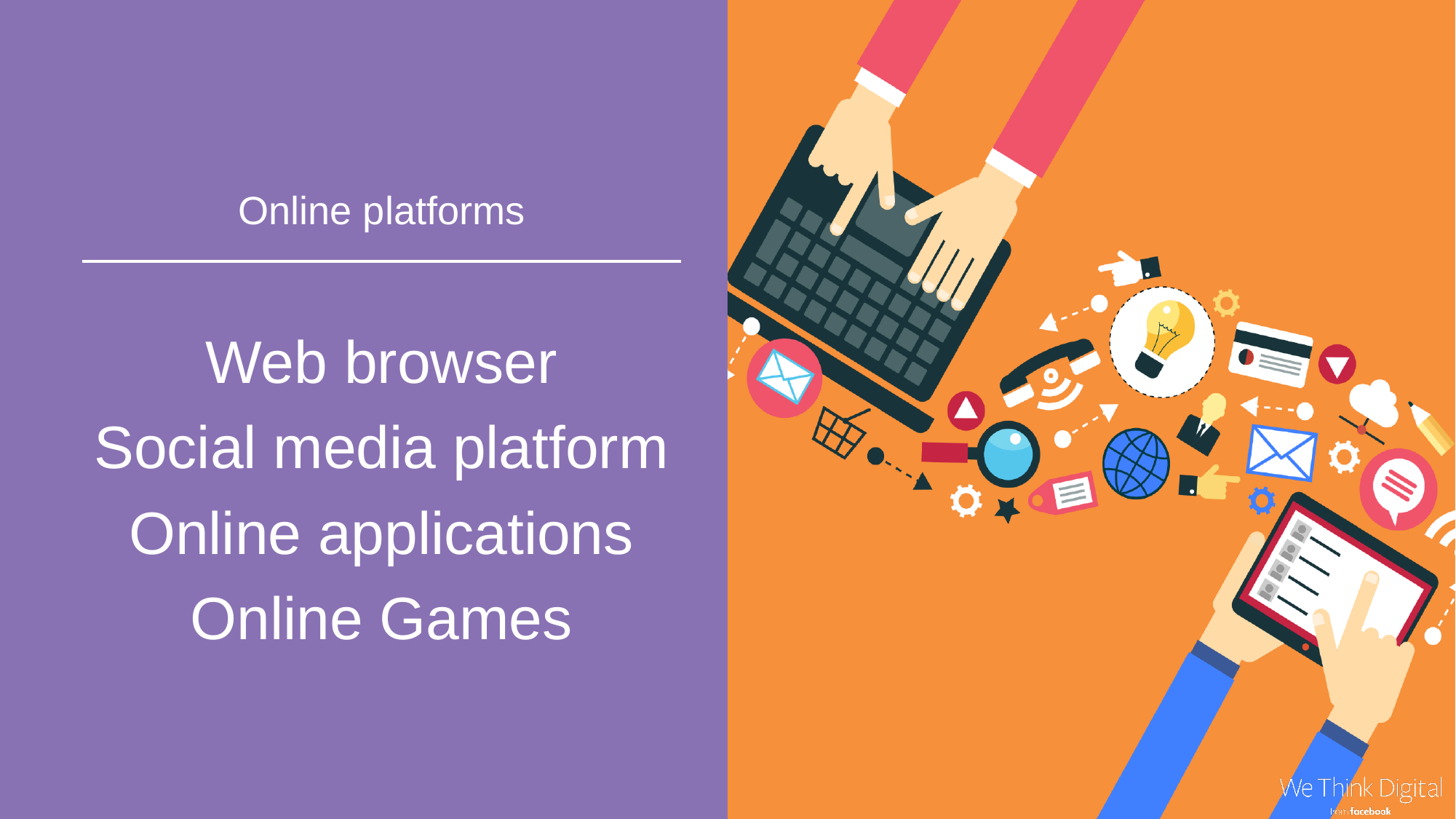

Online platforms

Web browser
Social media platform
Online applications
Online Games